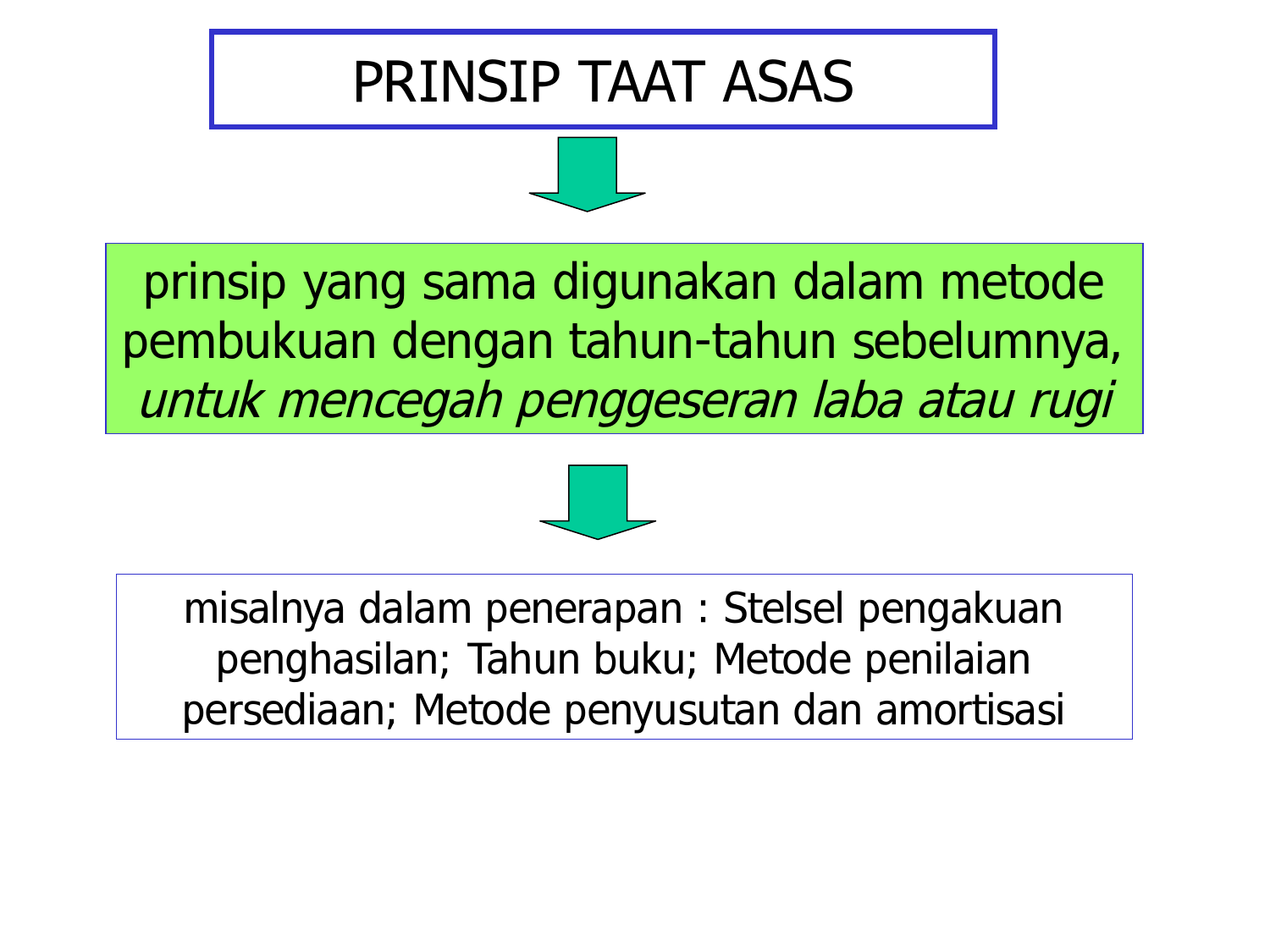

# PRINSIP TAAT ASAS

prinsip yang sama digunakan dalam metode pembukuan dengan tahun-tahun sebelumnya, untuk mencegah penggeseran laba atau rugi

misalnya dalam penerapan : Stelsel pengakuan penghasilan; Tahun buku; Metode penilaian persediaan; Metode penyusutan dan amortisasi